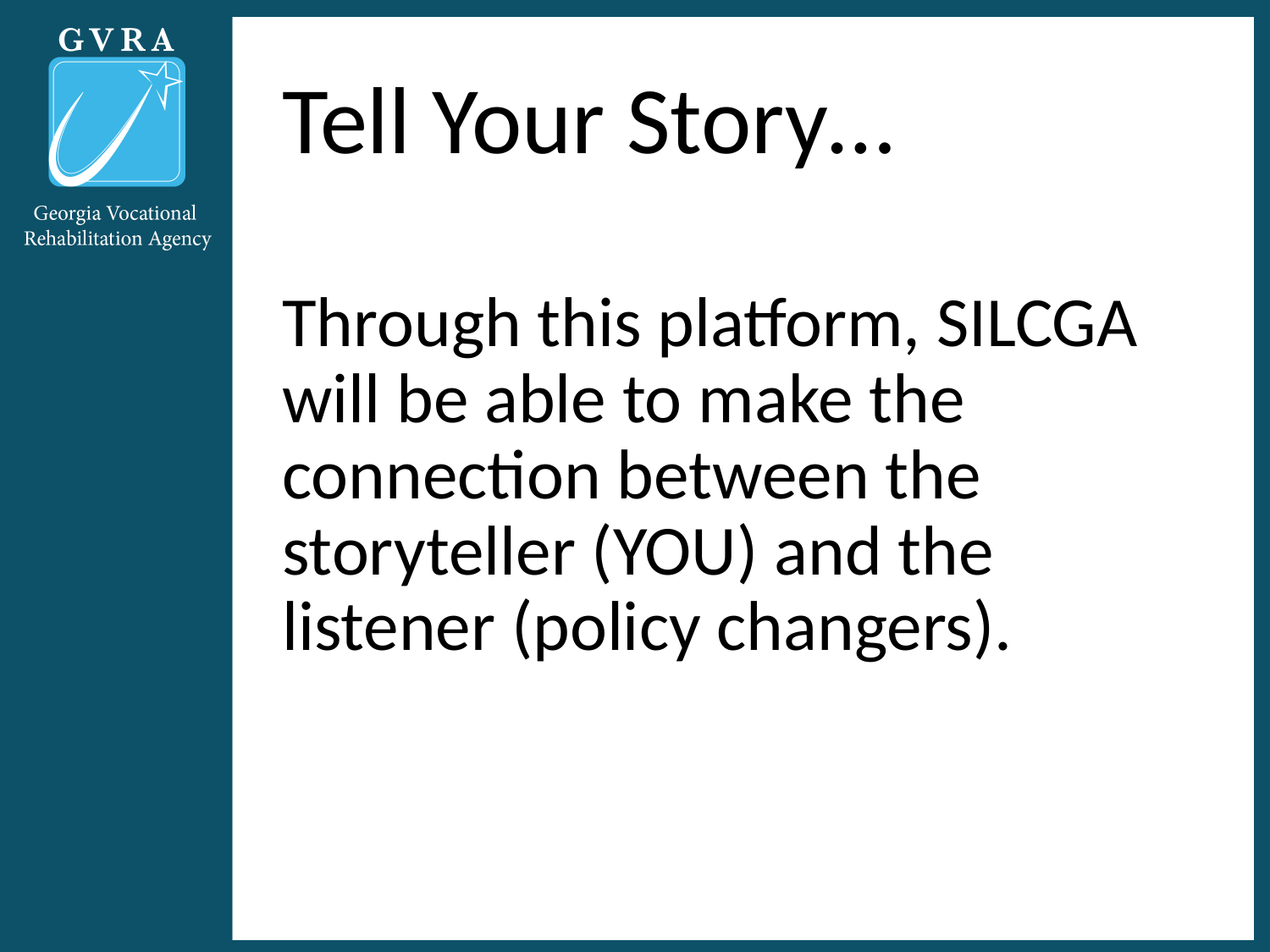

Tell Your Story…

Through this platform, SILCGA will be able to make the connection between the storyteller (YOU) and the listener (policy changers).